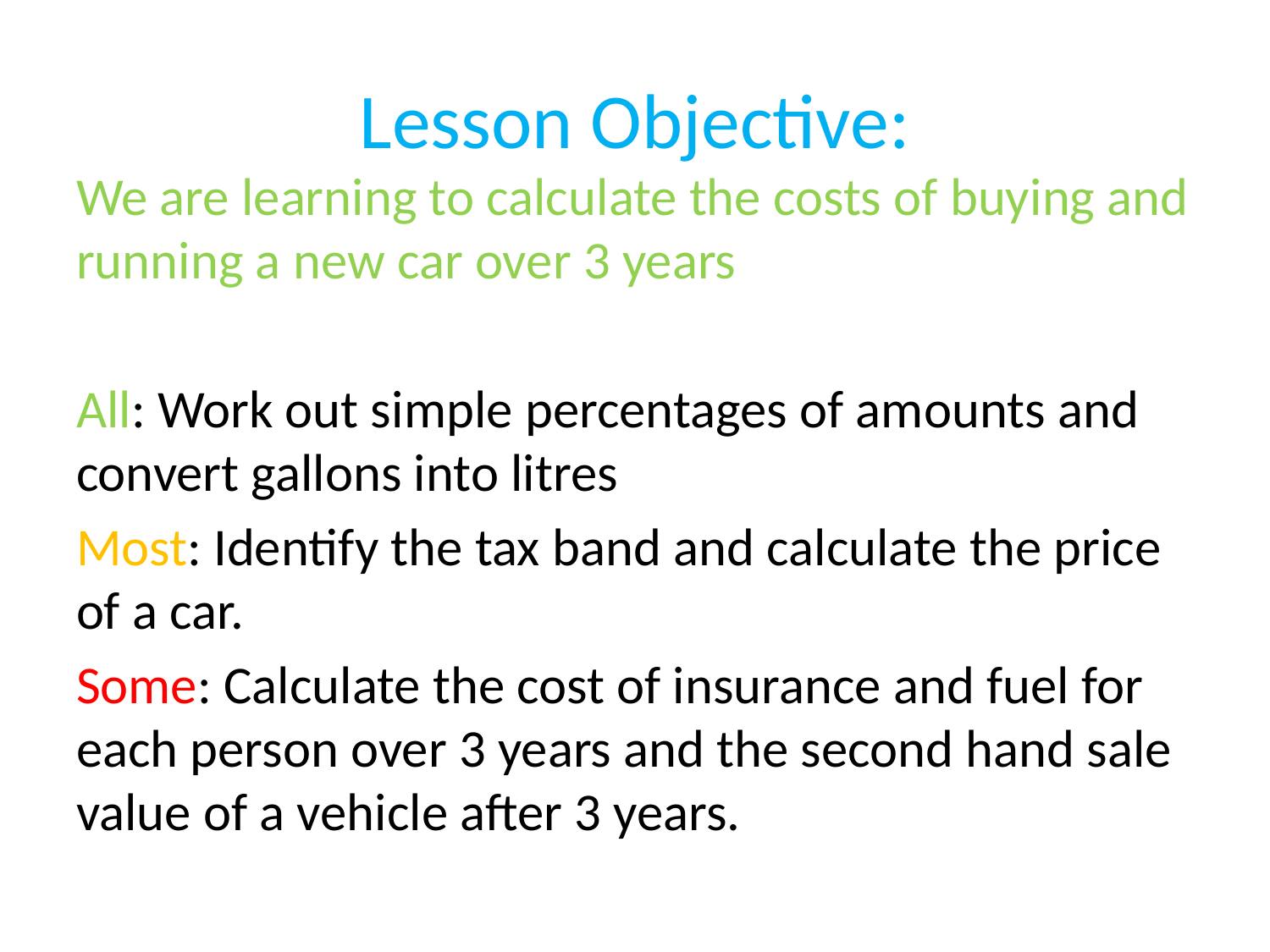

# Lesson Objective:
We are learning to calculate the costs of buying and running a new car over 3 years

All: Work out simple percentages of amounts and convert gallons into litres
Most: Identify the tax band and calculate the price of a car.
Some: Calculate the cost of insurance and fuel for each person over 3 years and the second hand sale value of a vehicle after 3 years.